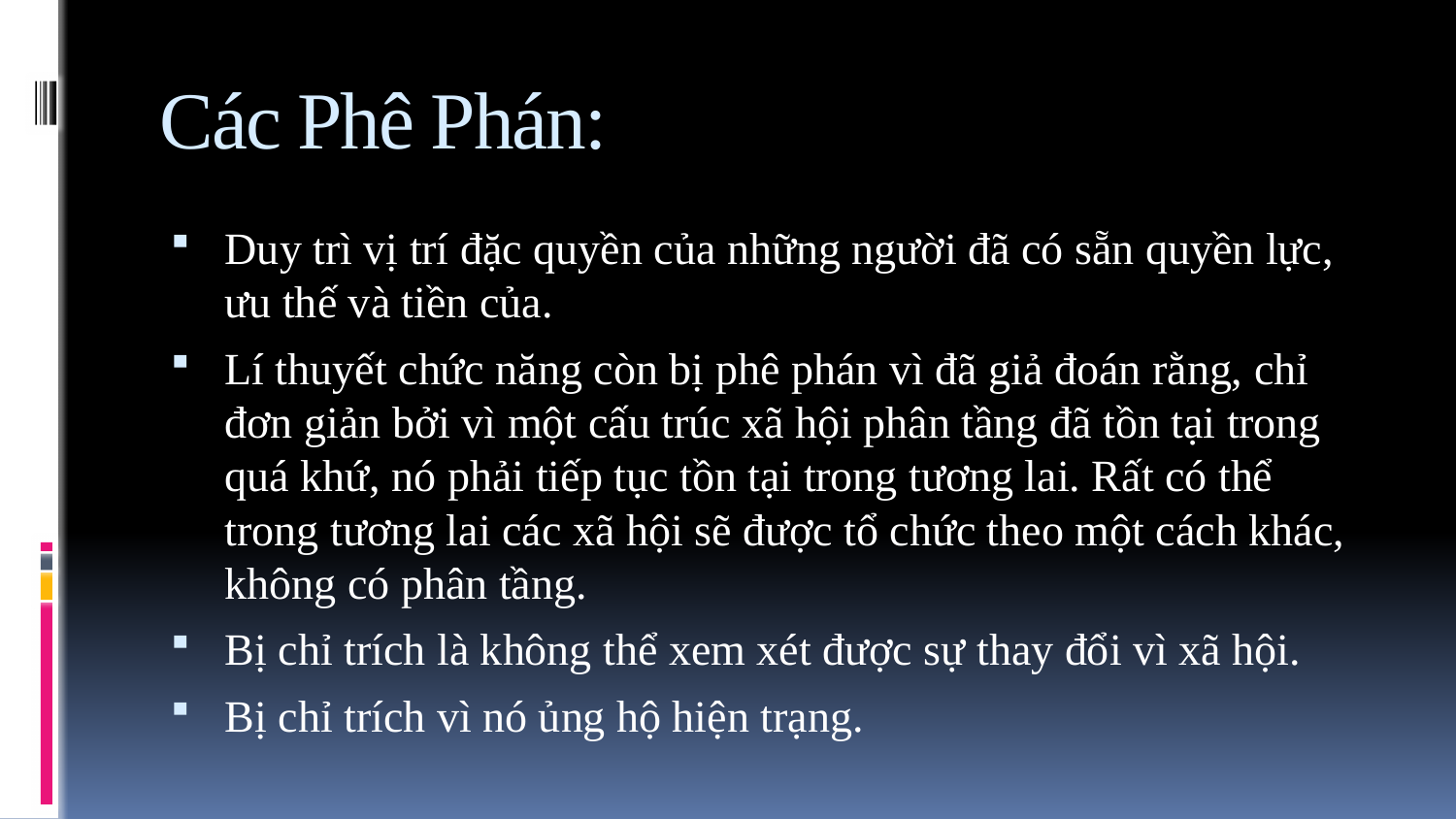

# Các Phê Phán:
Duy trì vị trí đặc quyền của những người đã có sẵn quyền lực, ưu thế và tiền của.
Lí thuyết chức năng còn bị phê phán vì đã giả đoán rằng, chỉ đơn giản bởi vì một cấu trúc xã hội phân tầng đã tồn tại trong quá khứ, nó phải tiếp tục tồn tại trong tương lai. Rất có thể trong tương lai các xã hội sẽ được tổ chức theo một cách khác, không có phân tầng.
Bị chỉ trích là không thể xem xét được sự thay đổi vì xã hội.
Bị chỉ trích vì nó ủng hộ hiện trạng.